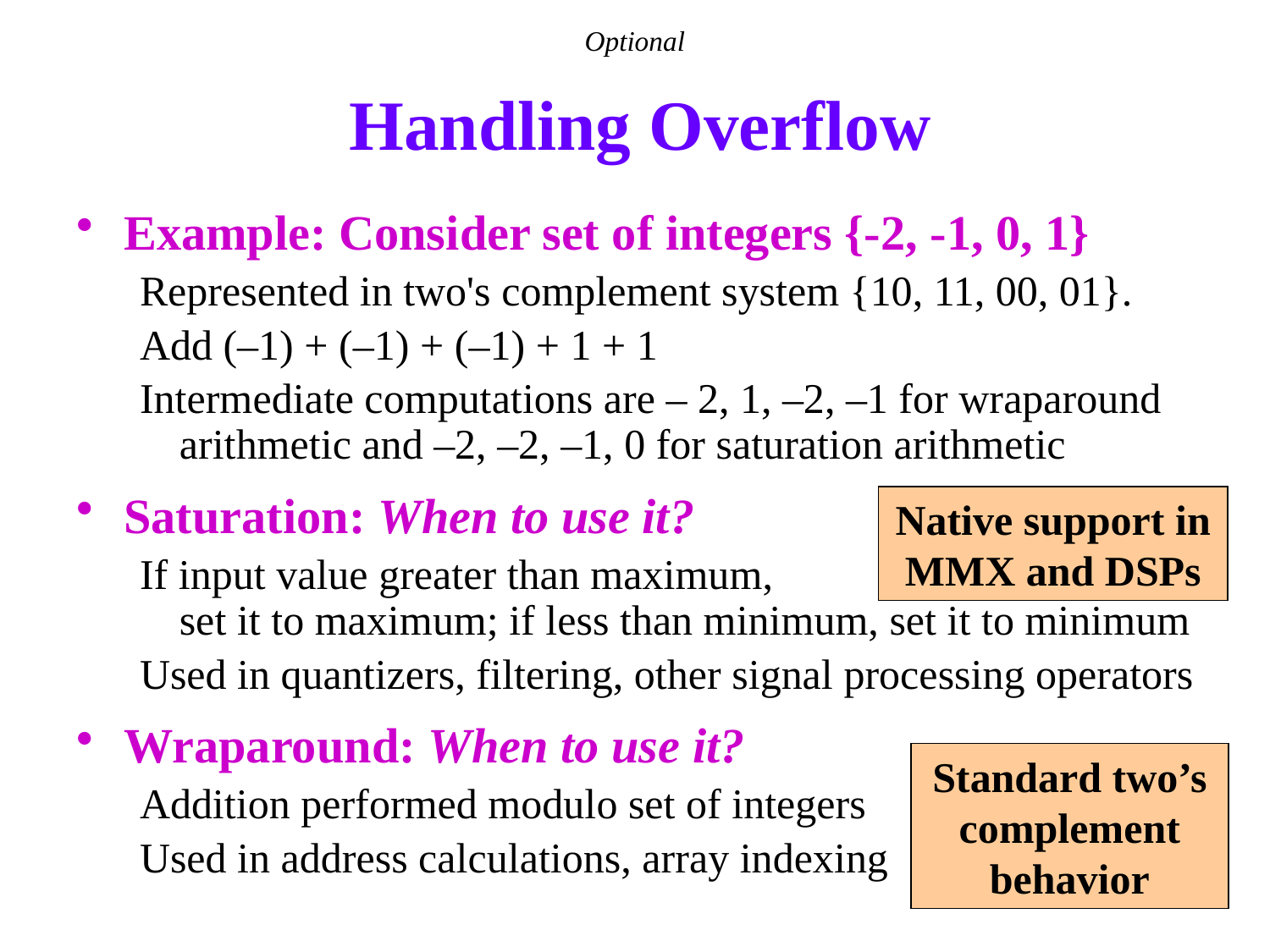

Optional
# Handling Overflow
Example: Consider set of integers {-2, -1, 0, 1}
Represented in two's complement system {10, 11, 00, 01}.
Add (–1) + (–1) + (–1) + 1 + 1
Intermediate computations are – 2, 1, –2, –1 for wraparound arithmetic and –2, –2, –1, 0 for saturation arithmetic
Saturation: When to use it?
If input value greater than maximum,
set it to maximum; if less than minimum, set it to minimum
Used in quantizers, filtering, other signal processing operators
Wraparound: When to use it?
Addition performed modulo set of integers
Used in address calculations, array indexing
Native support in MMX and DSPs
Standard two’s complement behavior
8 - 17